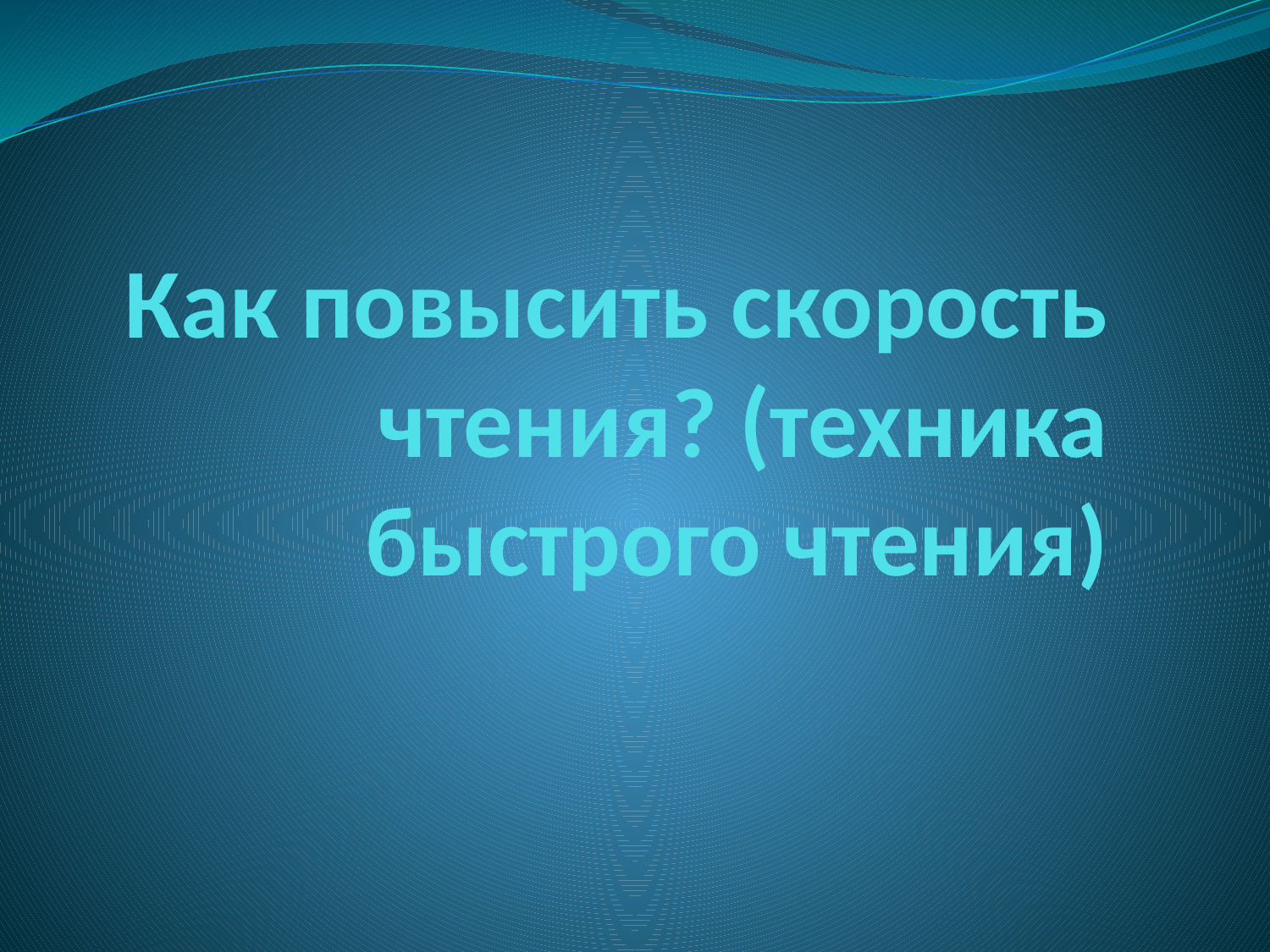

# Как повысить скорость чтения? (техника быстрого чтения)